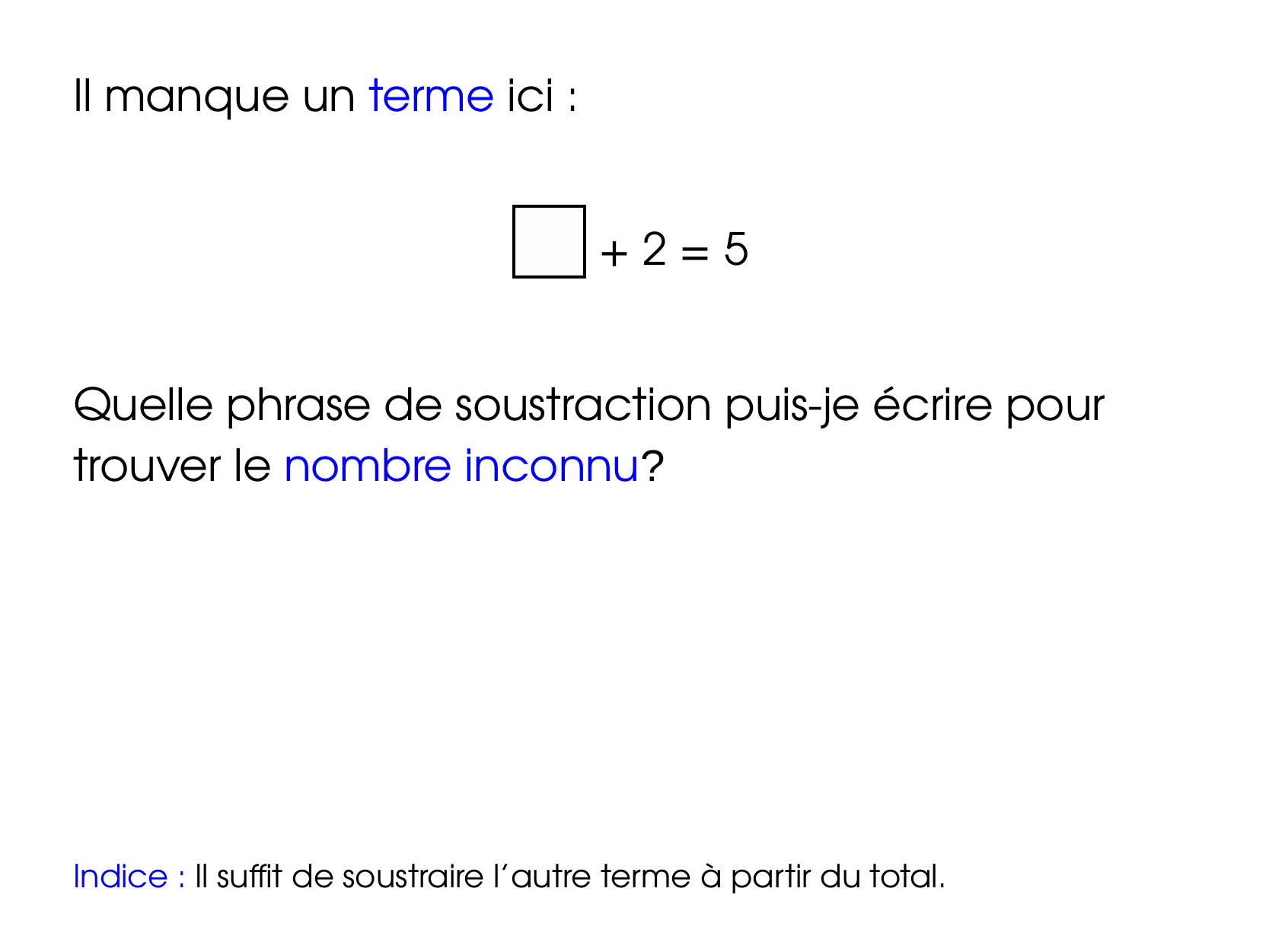

Il manque un terme ici :

+ 2 = 5
Quelle phrase de soustraction puis-je écrire pour trouver le nombre inconnu?
Indice : Il suffit de soustraire l’autre terme à partir du total.